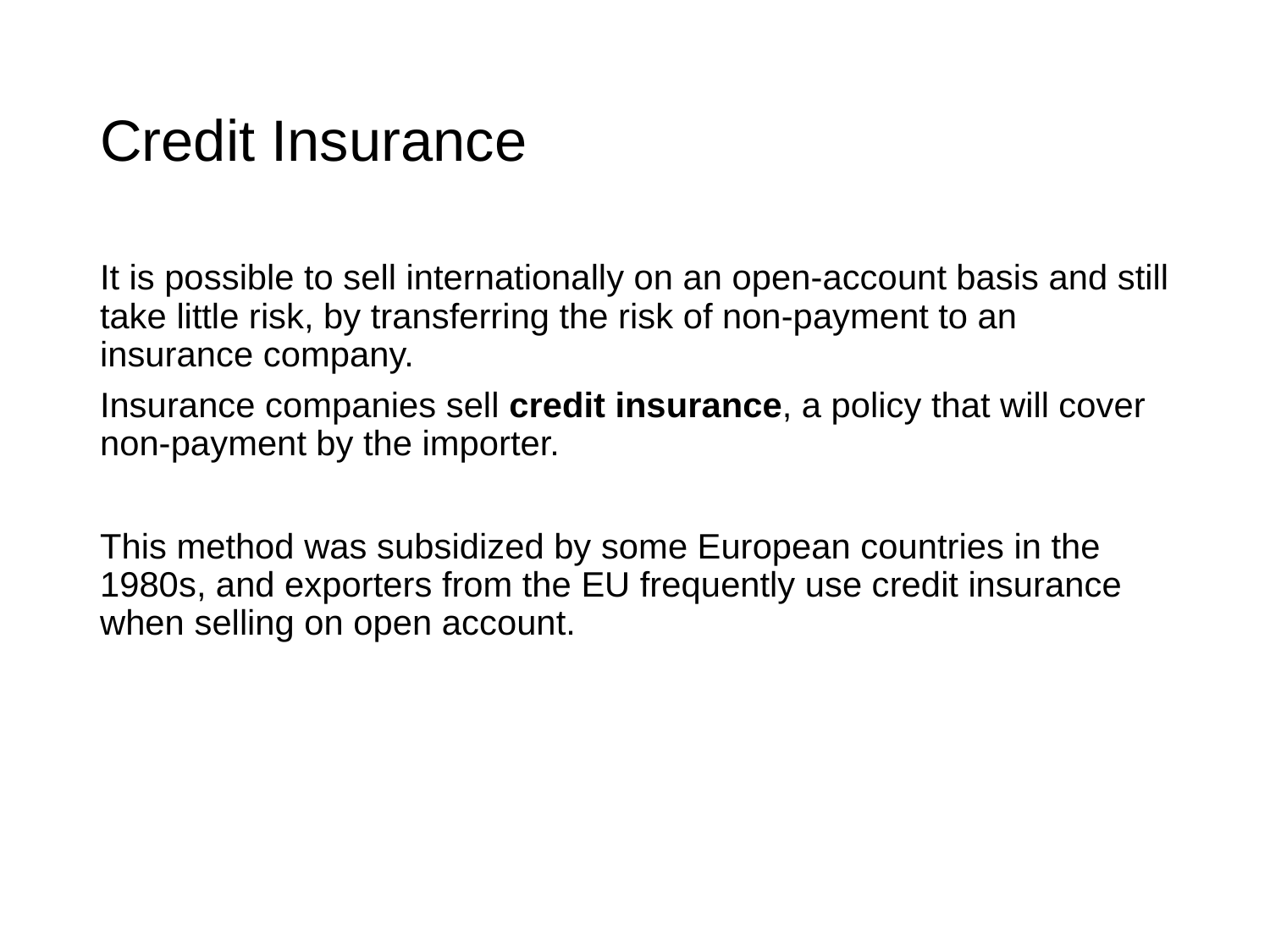

# Credit Insurance
It is possible to sell internationally on an open-account basis and still take little risk, by transferring the risk of non-payment to an insurance company.
Insurance companies sell credit insurance, a policy that will cover non-payment by the importer.

This method was subsidized by some European countries in the 1980s, and exporters from the EU frequently use credit insurance when selling on open account.